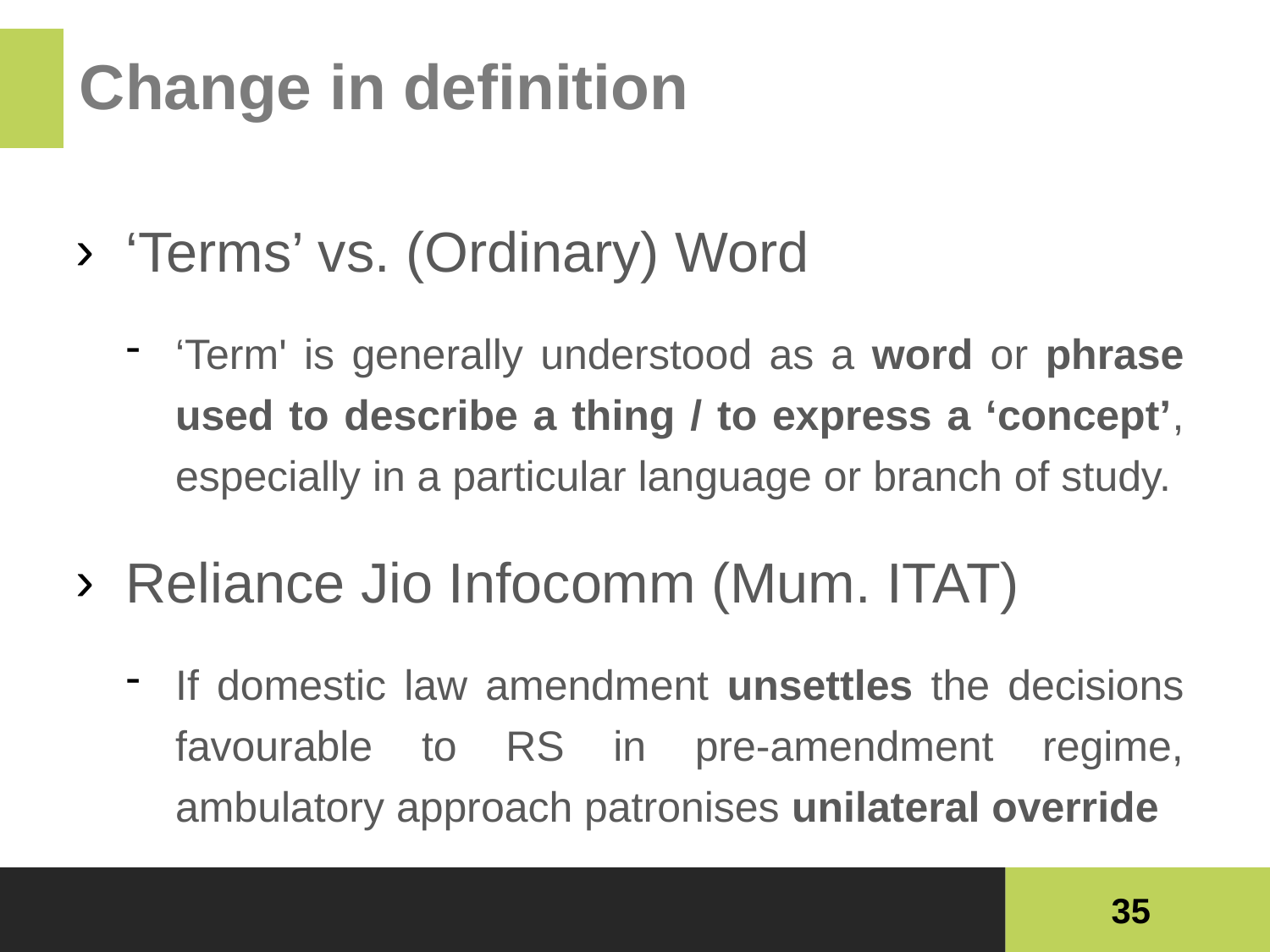

# Change in definition
‘Terms’ vs. (Ordinary) Word
‘Term' is generally understood as a word or phrase used to describe a thing / to express a ‘concept’, especially in a particular language or branch of study.
Reliance Jio Infocomm (Mum. ITAT)
If domestic law amendment unsettles the decisions favourable to RS in pre-amendment regime, ambulatory approach patronises unilateral override